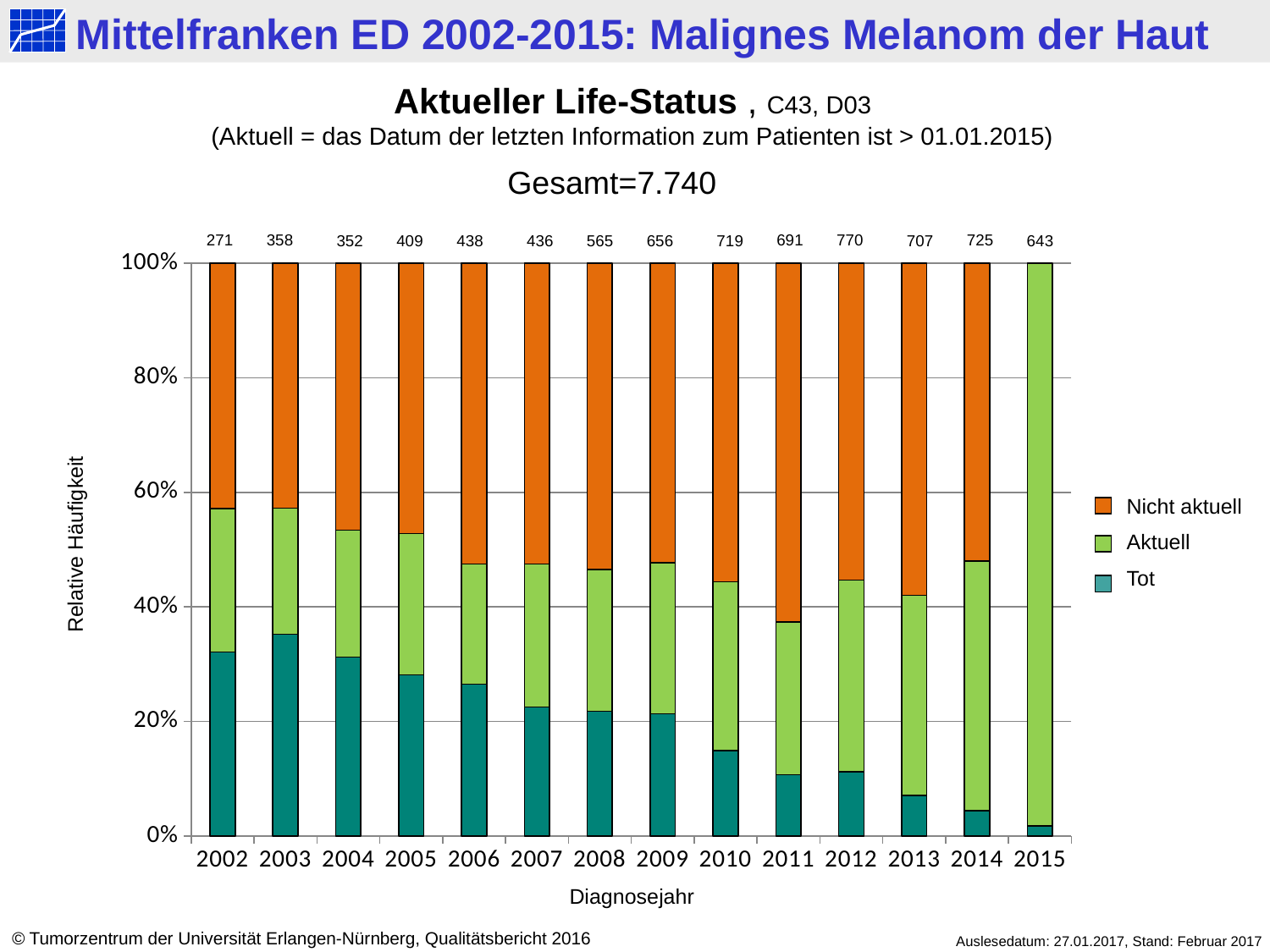

Aktueller Life-Status , C43, D03
(Aktuell = das Datum der letzten Information zum Patienten ist > 01.01.2015)
Gesamt=7.740
691
770
271
358
725
352
409
438
436
656
565
719
707
643

### Chart

| Category | tot | > 2015 | < 2015 |
|---|---|---|---|
| 2002 | 87.0 | 68.0 | 116.0 |
| 2003 | 126.0 | 79.0 | 153.0 |
| 2004 | 110.0 | 78.0 | 164.0 |
| 2005 | 115.0 | 101.0 | 193.0 |
| 2006 | 116.0 | 92.0 | 230.0 |
| 2007 | 98.0 | 109.0 | 229.0 |
| 2008 | 123.0 | 140.0 | 302.0 |
| 2009 | 140.0 | 173.0 | 343.0 |
| 2010 | 107.0 | 212.0 | 400.0 |
| 2011 | 74.0 | 184.0 | 433.0 |
| 2012 | 86.0 | 258.0 | 426.0 |
| 2013 | 50.0 | 247.0 | 410.0 |
| 2014 | 32.0 | 316.0 | 377.0 |
| 2015 | 11.0 | 632.0 | 0.0 |
Nicht aktuell
Aktuell
Tot

Relative Häufigkeit

Diagnosejahr